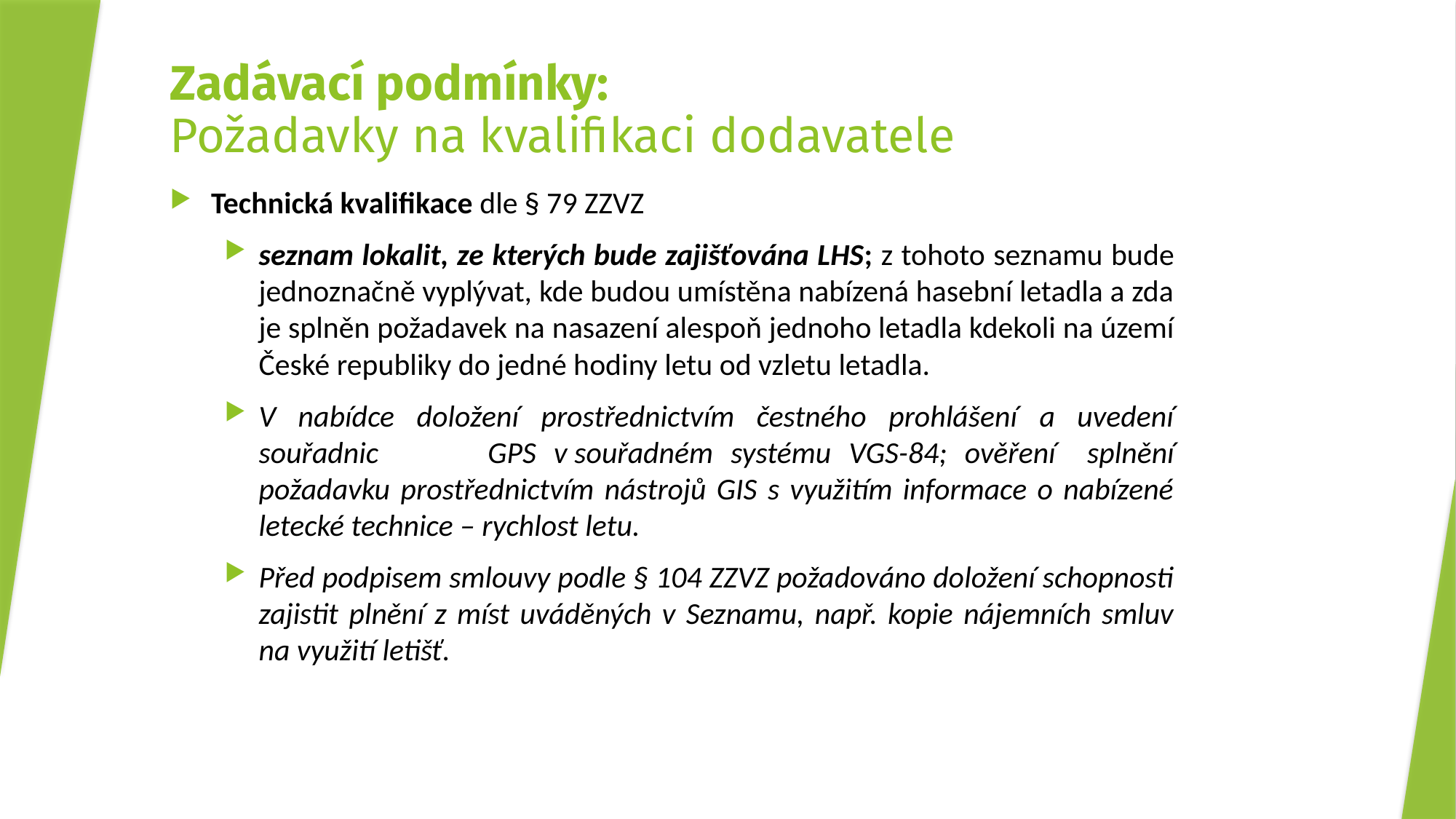

# Zadávací podmínky: Požadavky na kvalifikaci dodavatele
Technická kvalifikace dle § 79 ZZVZ
seznam lokalit, ze kterých bude zajišťována LHS; z tohoto seznamu bude jednoznačně vyplývat, kde budou umístěna nabízená hasební letadla a zda je splněn požadavek na nasazení alespoň jednoho letadla kdekoli na území České republiky do jedné hodiny letu od vzletu letadla.
V nabídce doložení prostřednictvím čestného prohlášení a uvedení souřadnic 	GPS v souřadném systému VGS-84; ověření 	splnění požadavku prostřednictvím nástrojů GIS s využitím informace o nabízené letecké technice – rychlost letu.
Před podpisem smlouvy podle § 104 ZZVZ požadováno doložení schopnosti zajistit plnění z míst uváděných v Seznamu, např. kopie nájemních smluv na využití letišť.